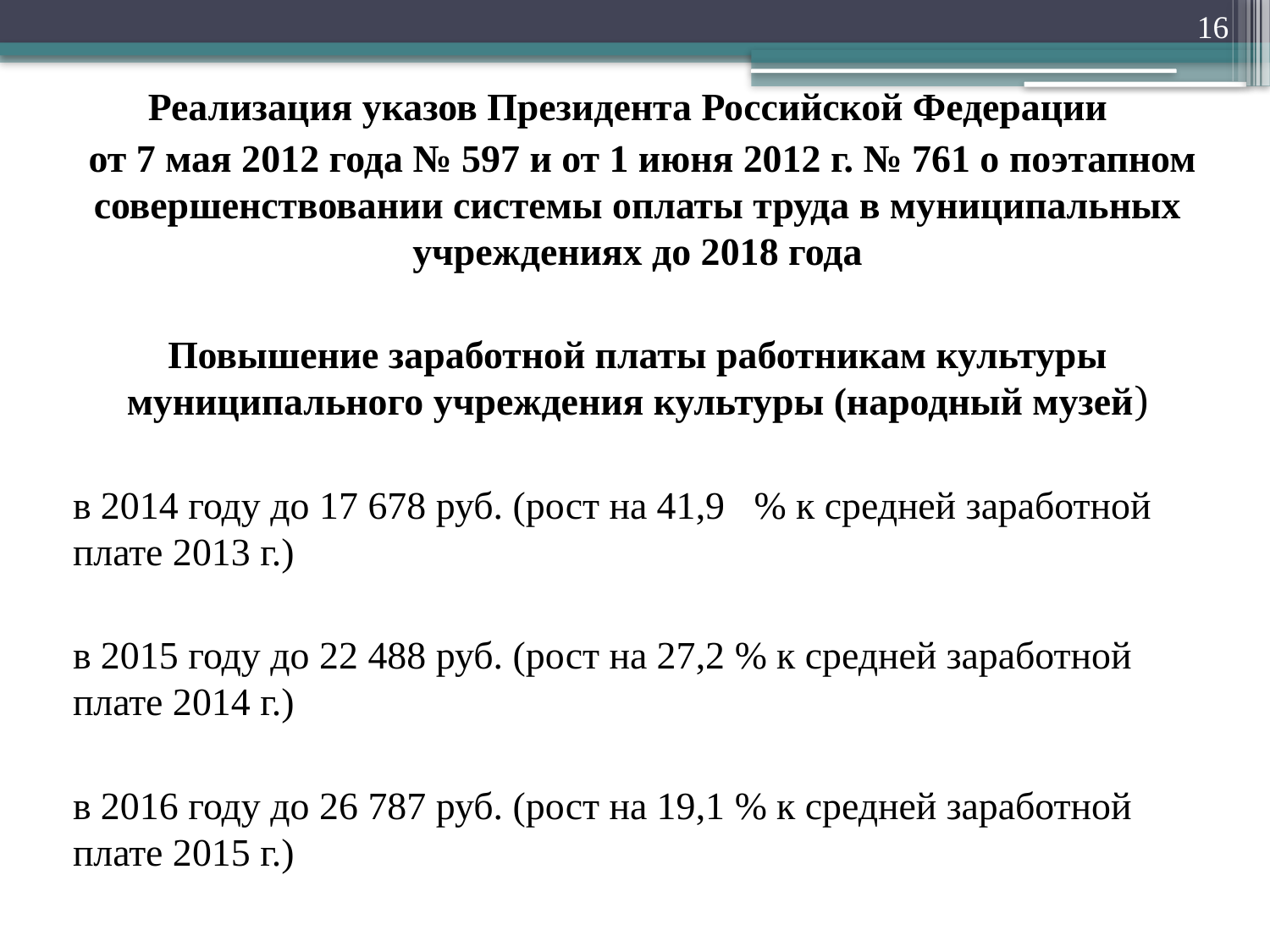

16
Реализация указов Президента Российской Федерации
 от 7 мая 2012 года № 597 и от 1 июня 2012 г. № 761 о поэтапном совершенствовании системы оплаты труда в муниципальных учреждениях до 2018 года

Повышение заработной платы работникам культуры муниципального учреждения культуры (народный музей)

в 2014 году до 17 678 руб. (рост на 41,9   % к средней заработной плате 2013 г.)

в 2015 году до 22 488 руб. (рост на 27,2 % к средней заработной плате 2014 г.)

в 2016 году до 26 787 руб. (рост на 19,1 % к средней заработной плате 2015 г.)